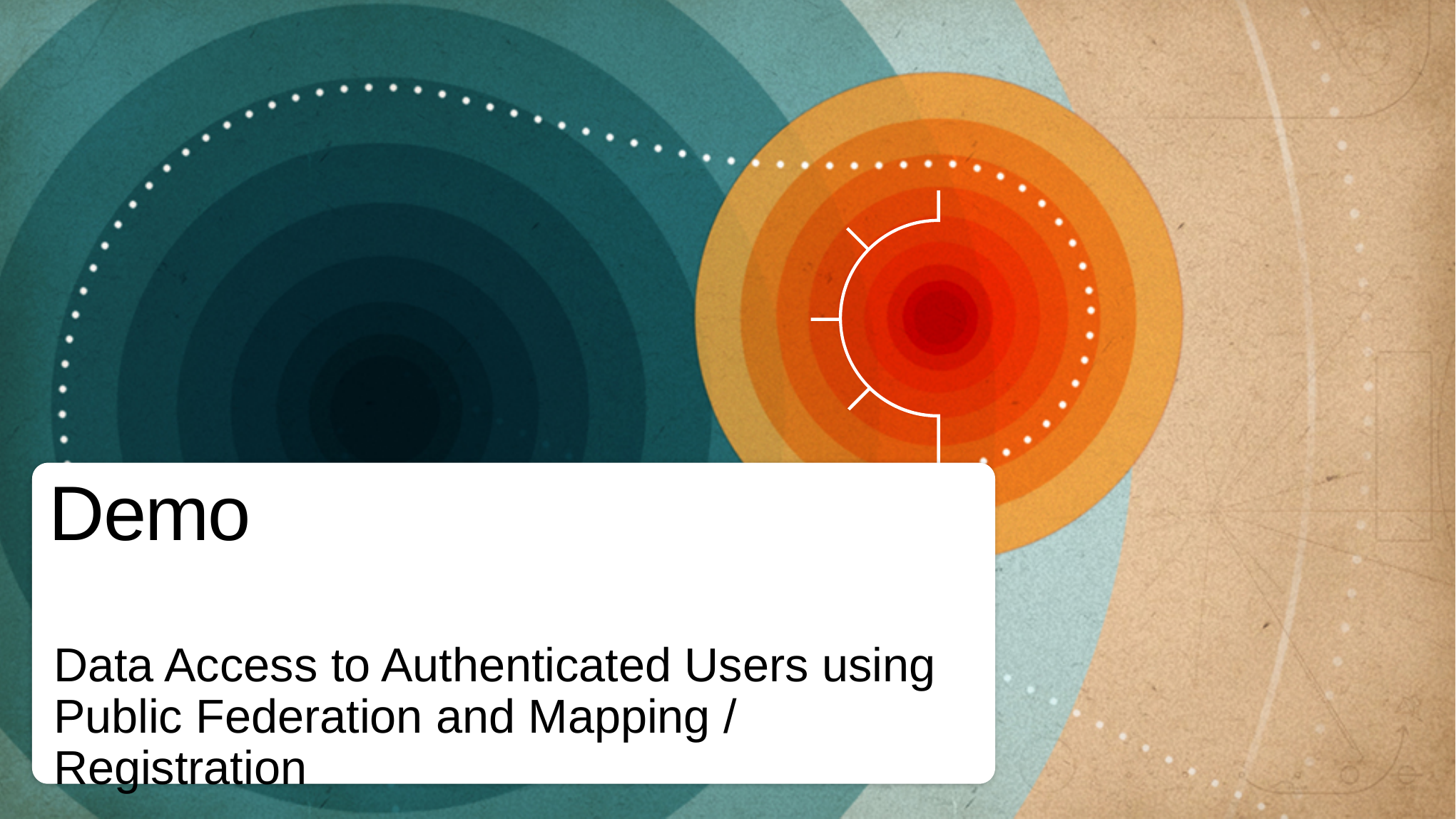

# Demo
Data Access to Authenticated Users using Public Federation and Mapping / Registration